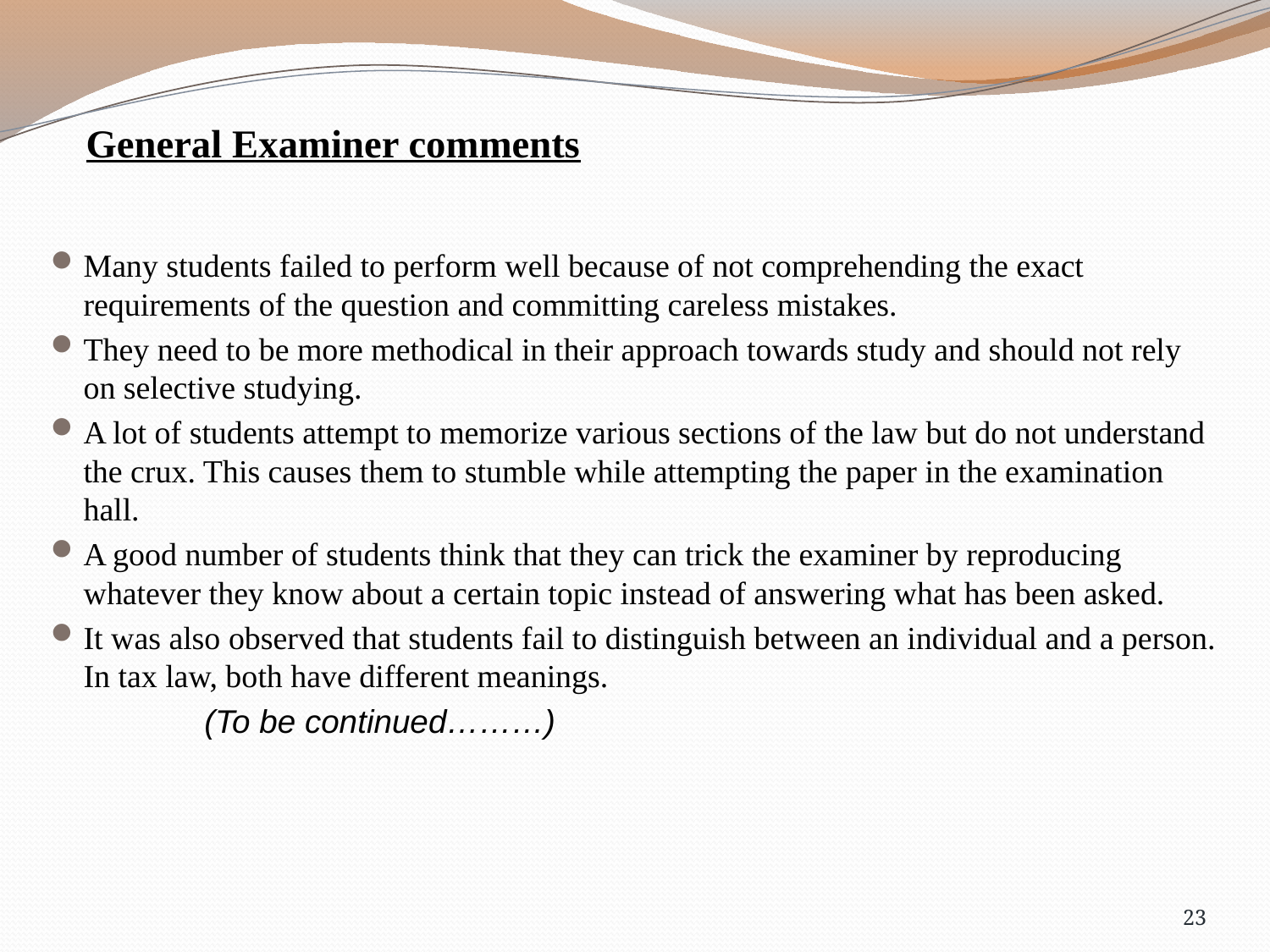

General Examiner comments

Many students failed to perform well because of not comprehending the exact requirements of the question and committing careless mistakes.
They need to be more methodical in their approach towards study and should not rely on selective studying.
A lot of students attempt to memorize various sections of the law but do not understand the crux. This causes them to stumble while attempting the paper in the examination hall.
A good number of students think that they can trick the examiner by reproducing whatever they know about a certain topic instead of answering what has been asked.
It was also observed that students fail to distinguish between an individual and a person. In tax law, both have different meanings.
  						             (To be continued………)

23